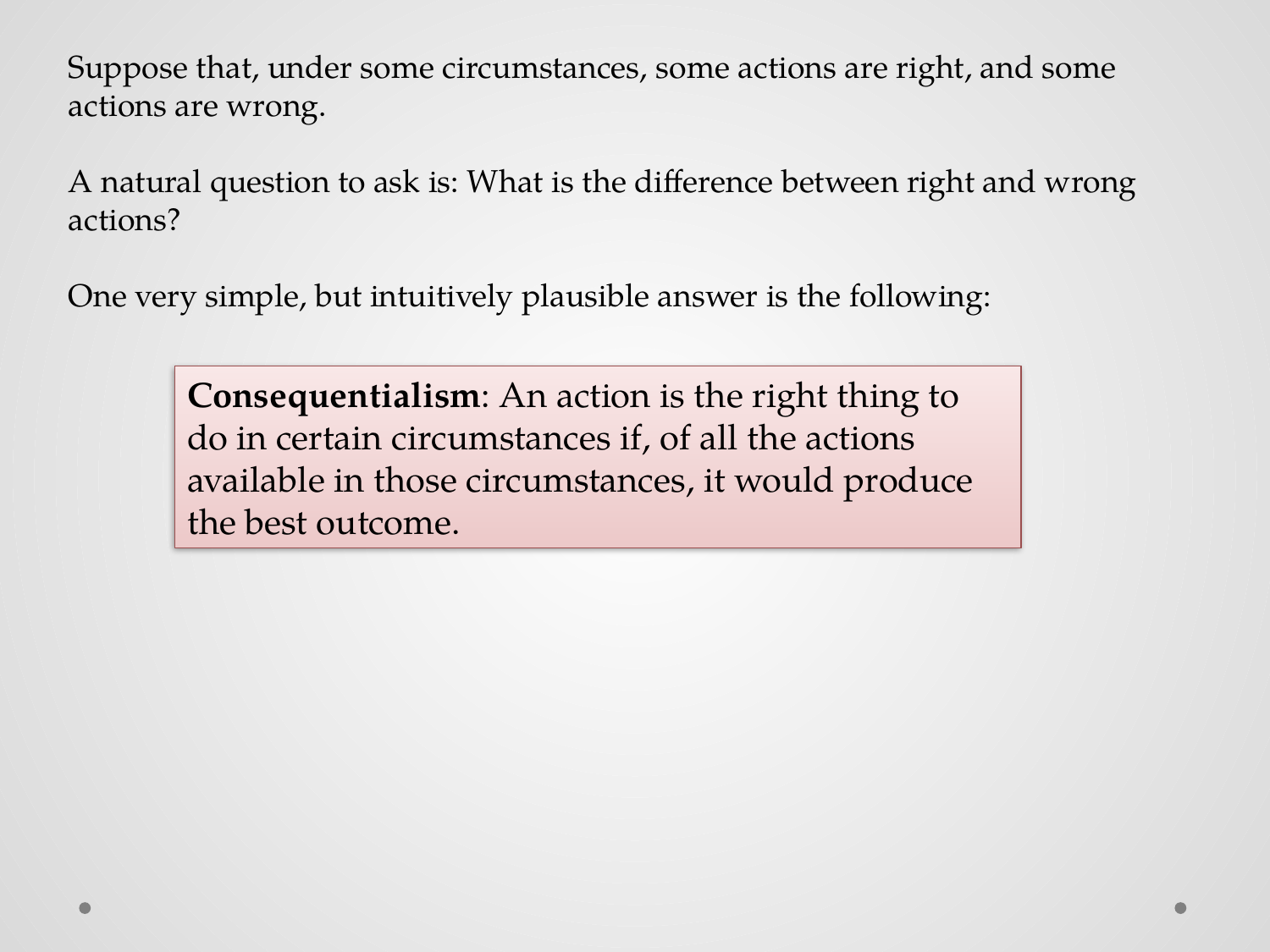

Suppose that, under some circumstances, some actions are right, and some actions are wrong.

A natural question to ask is: What is the difference between right and wrong actions?

One very simple, but intuitively plausible answer is the following:
Consequentialism: An action is the right thing to do in certain circumstances if, of all the actions available in those circumstances, it would produce the best outcome.